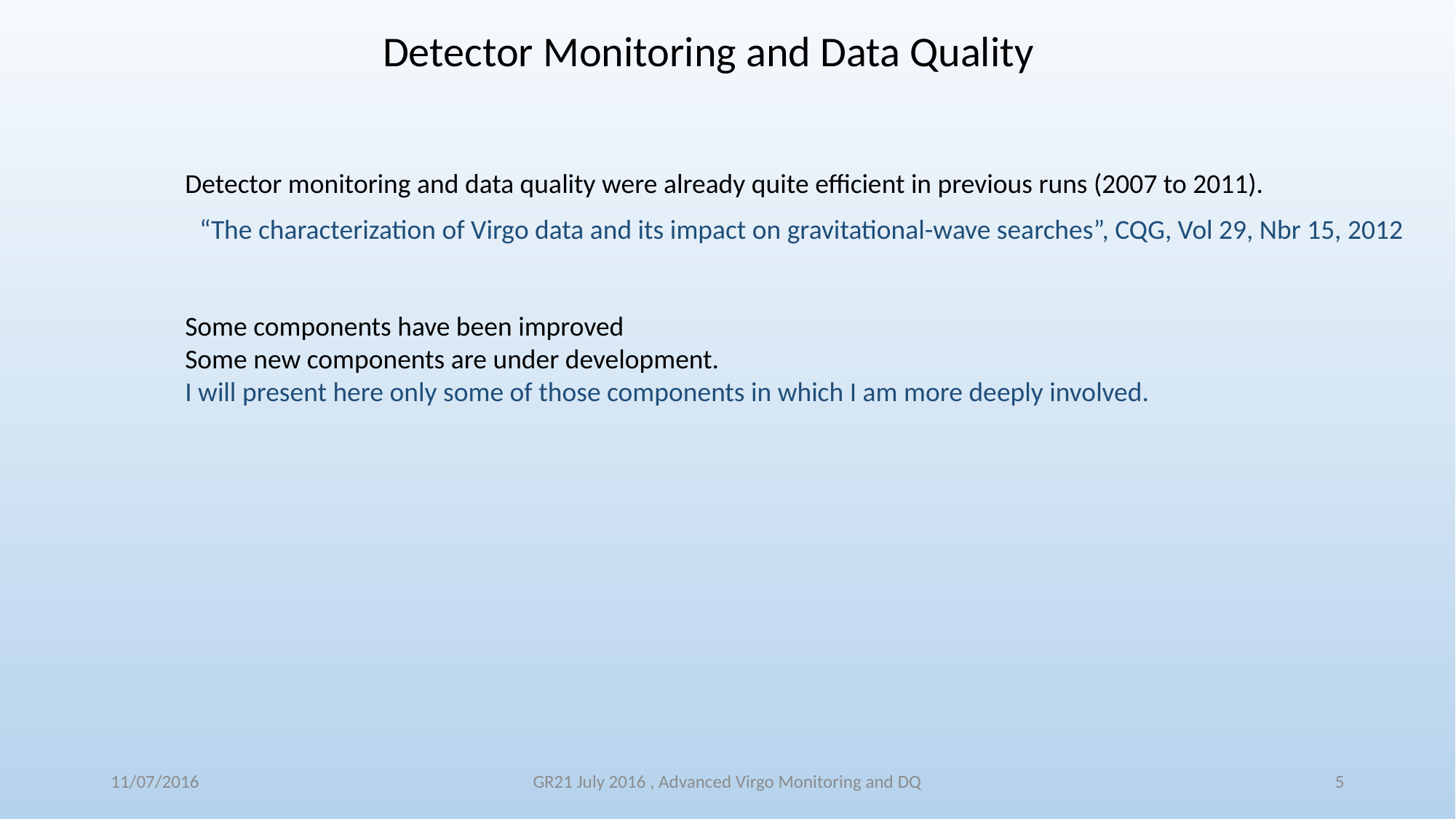

Detector Monitoring and Data Quality
Detector monitoring and data quality were already quite efficient in previous runs (2007 to 2011).
“The characterization of Virgo data and its impact on gravitational-wave searches”, CQG, Vol 29, Nbr 15, 2012
Some components have been improved
Some new components are under development.
I will present here only some of those components in which I am more deeply involved.
11/07/2016
GR21 July 2016 , Advanced Virgo Monitoring and DQ
5